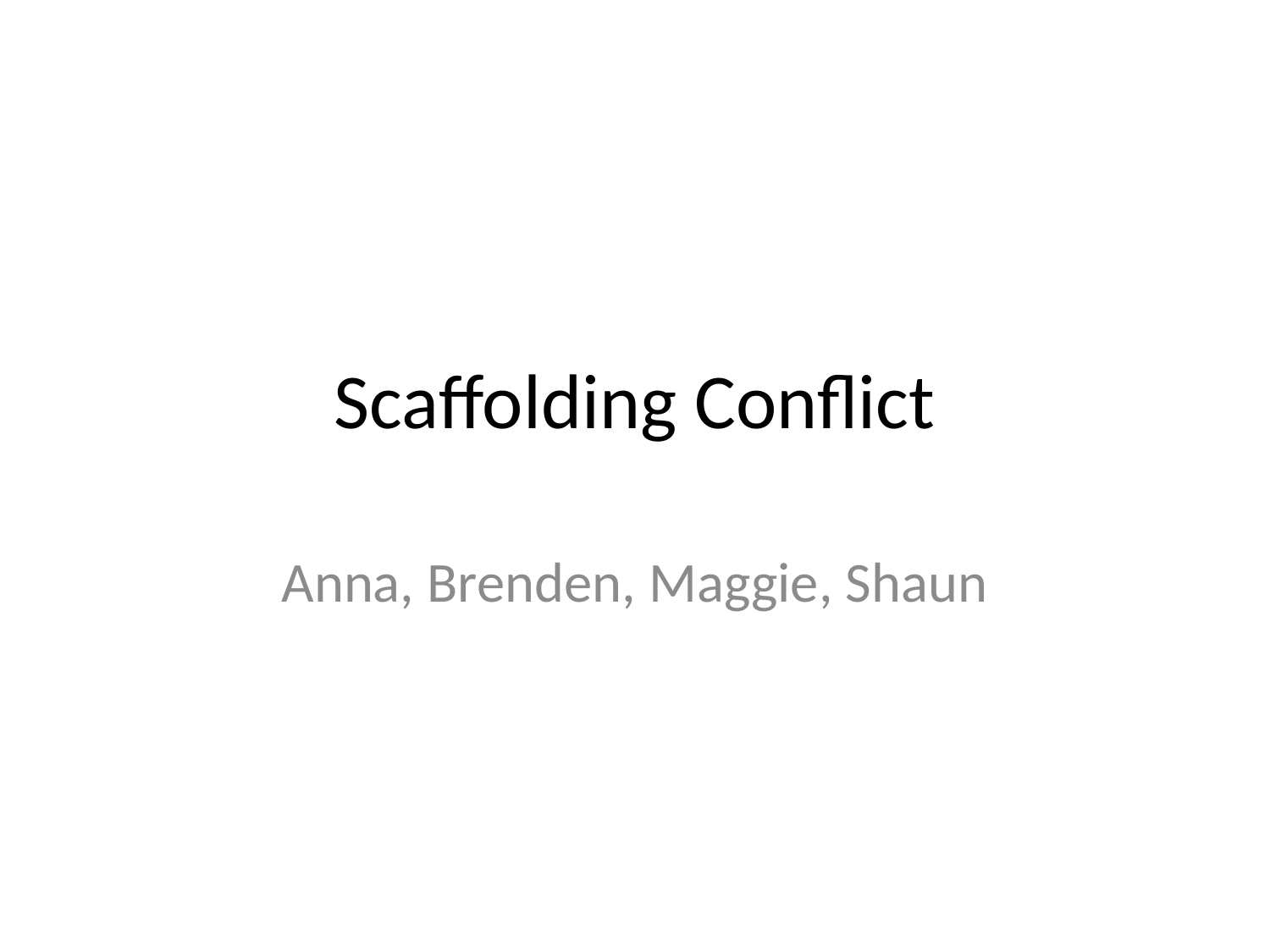

# Scaffolding Conflict
Anna, Brenden, Maggie, Shaun